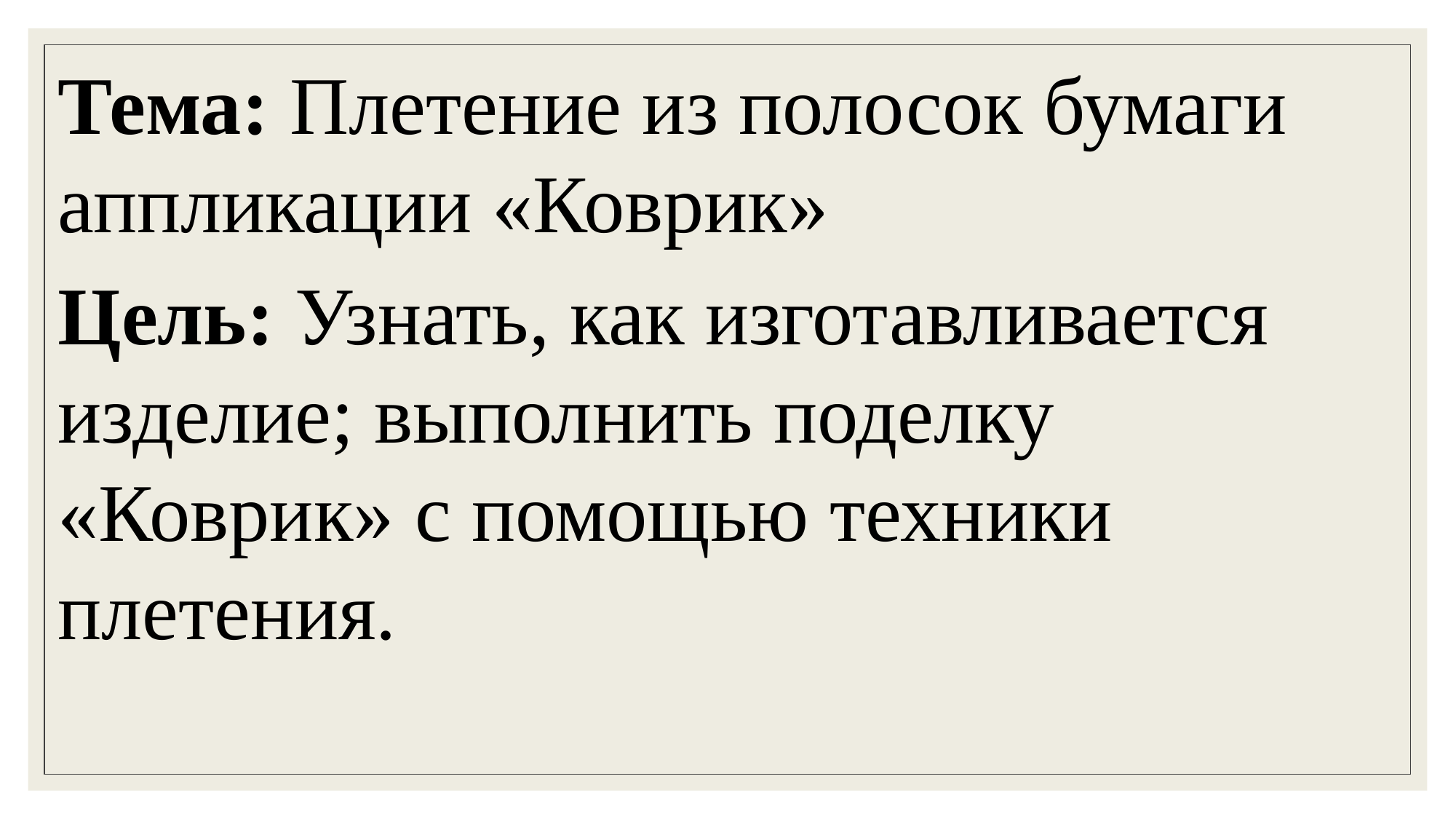

Тема: Плетение из полосок бумаги аппликации «Коврик»
Цель: Узнать, как изготавливается изделие; выполнить поделку «Коврик» с помощью техники плетения.